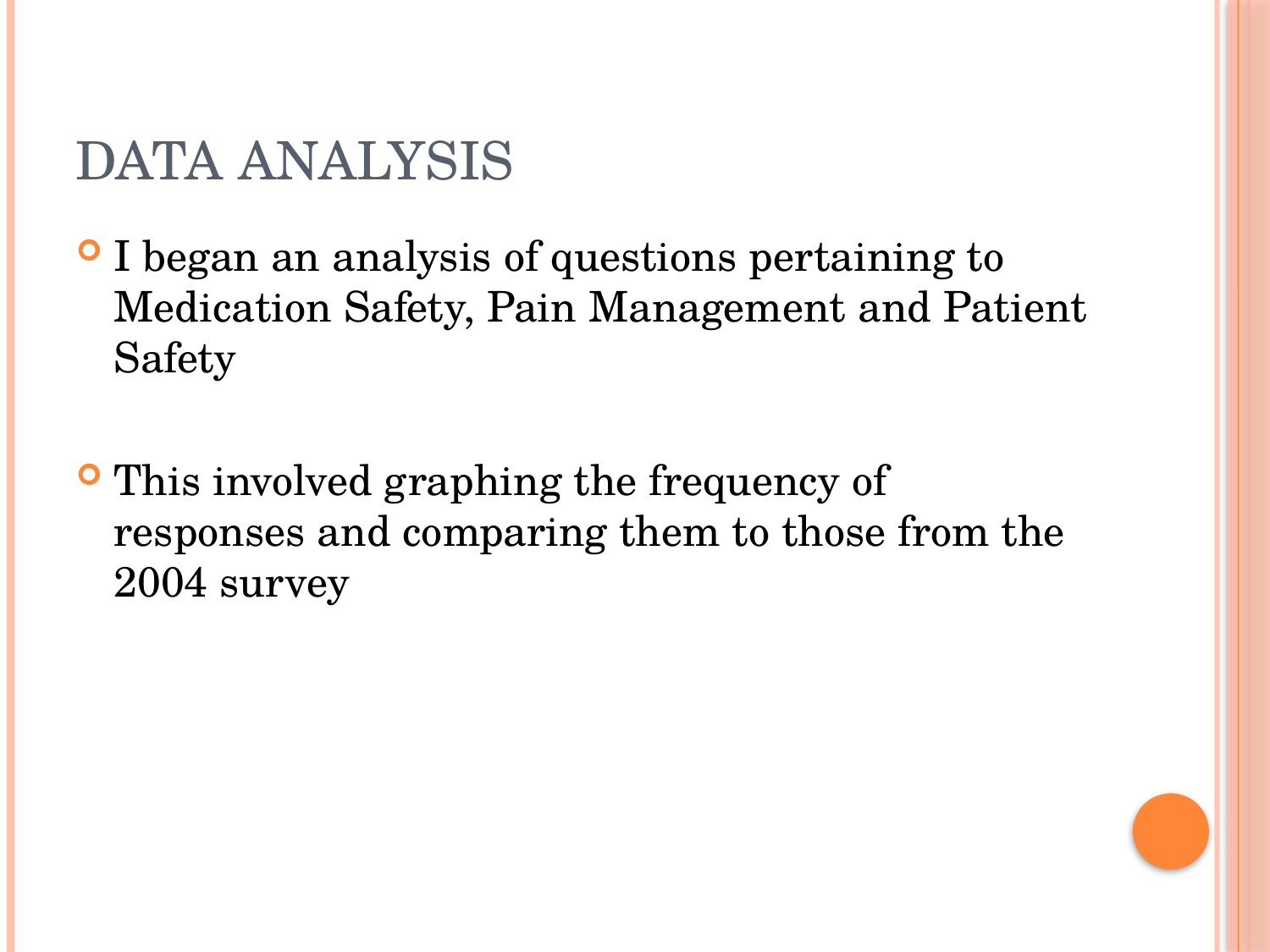

# Data analysis
I began an analysis of questions pertaining to Medication Safety, Pain Management and Patient Safety

This involved graphing the frequency of responses and comparing them to those from the 2004 survey